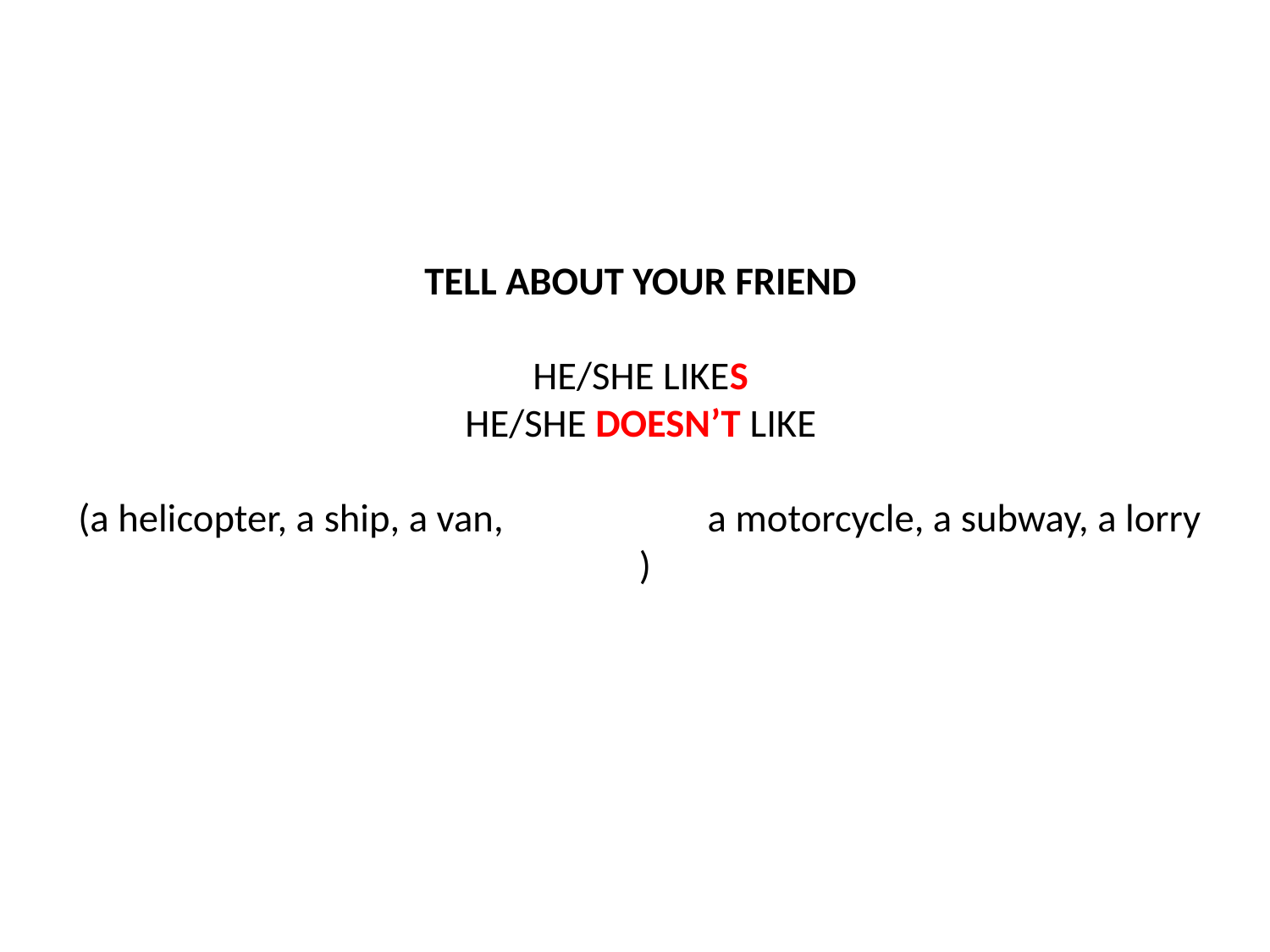

# TELL ABOUT YOUR FRIEND HE/SHE LIKES HE/SHE DOESN’T LIKE (a helicopter, a ship, a van,                       a motorcycle, a subway, a lorry  )